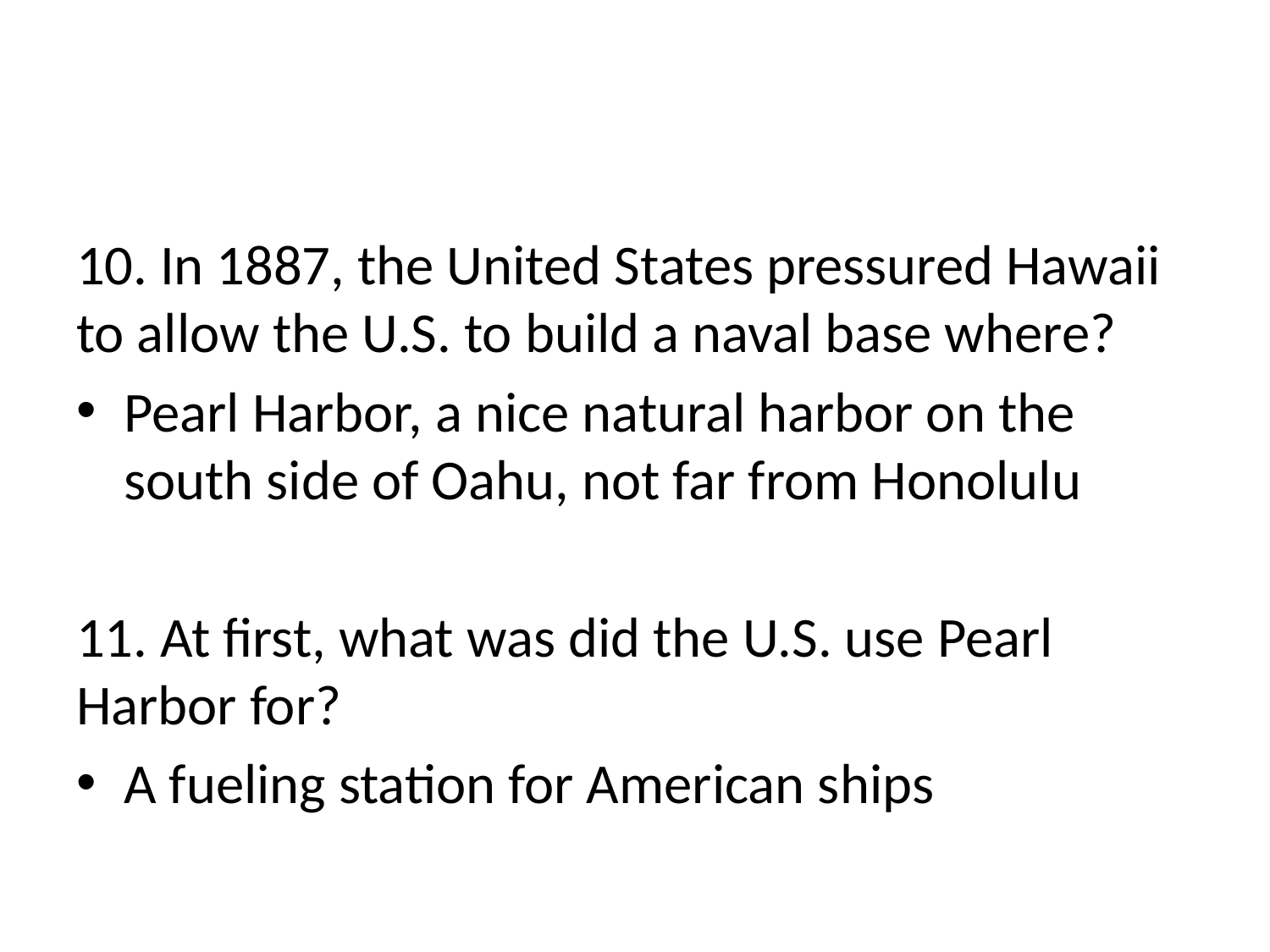

#
10. In 1887, the United States pressured Hawaii to allow the U.S. to build a naval base where?
Pearl Harbor, a nice natural harbor on the south side of Oahu, not far from Honolulu

11. At first, what was did the U.S. use Pearl Harbor for?
A fueling station for American ships